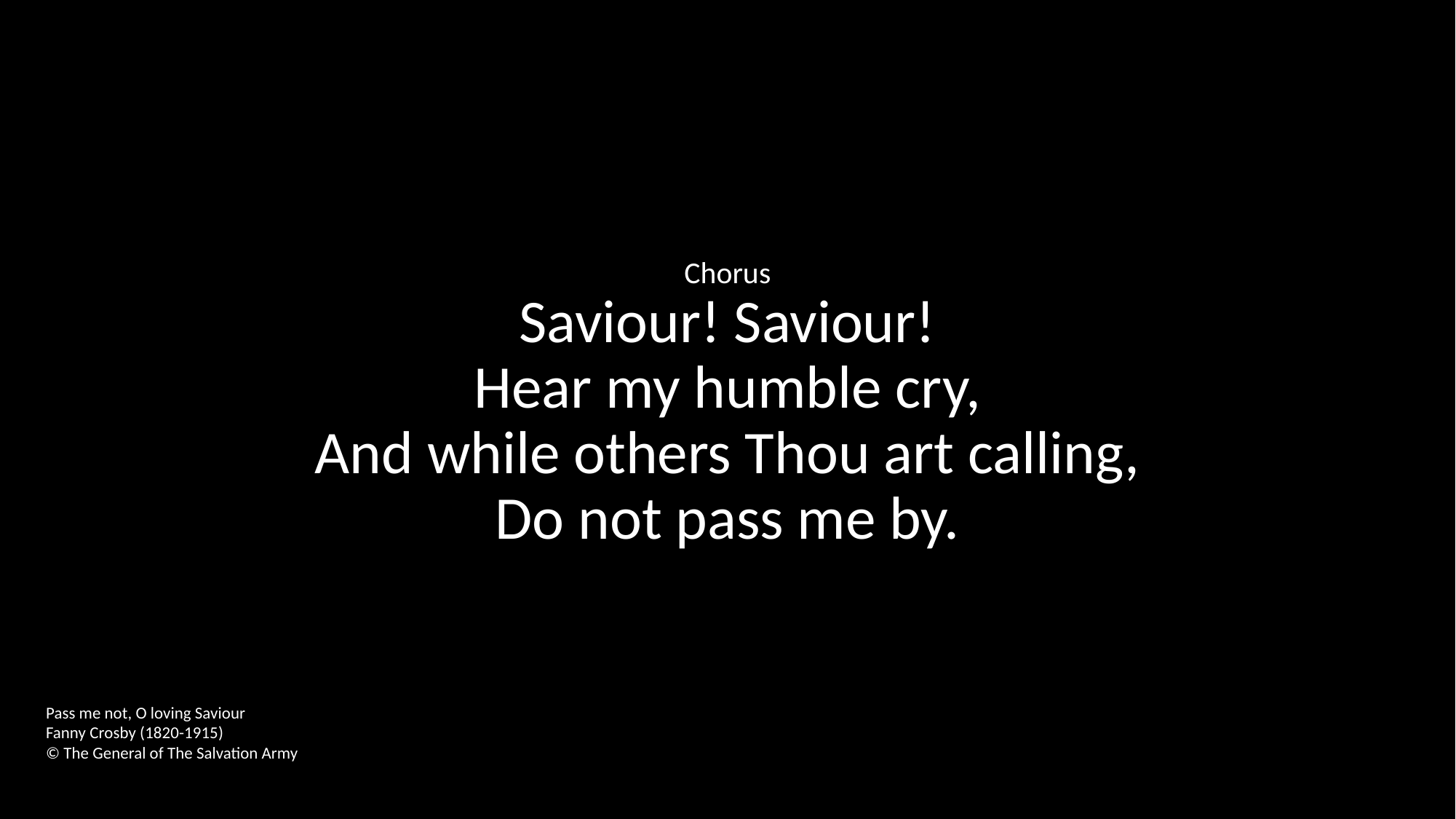

Chorus
Saviour! Saviour!
Hear my humble cry,
And while others Thou art calling,
Do not pass me by.
Pass me not, O loving Saviour
Fanny Crosby (1820-1915)
© The General of The Salvation Army